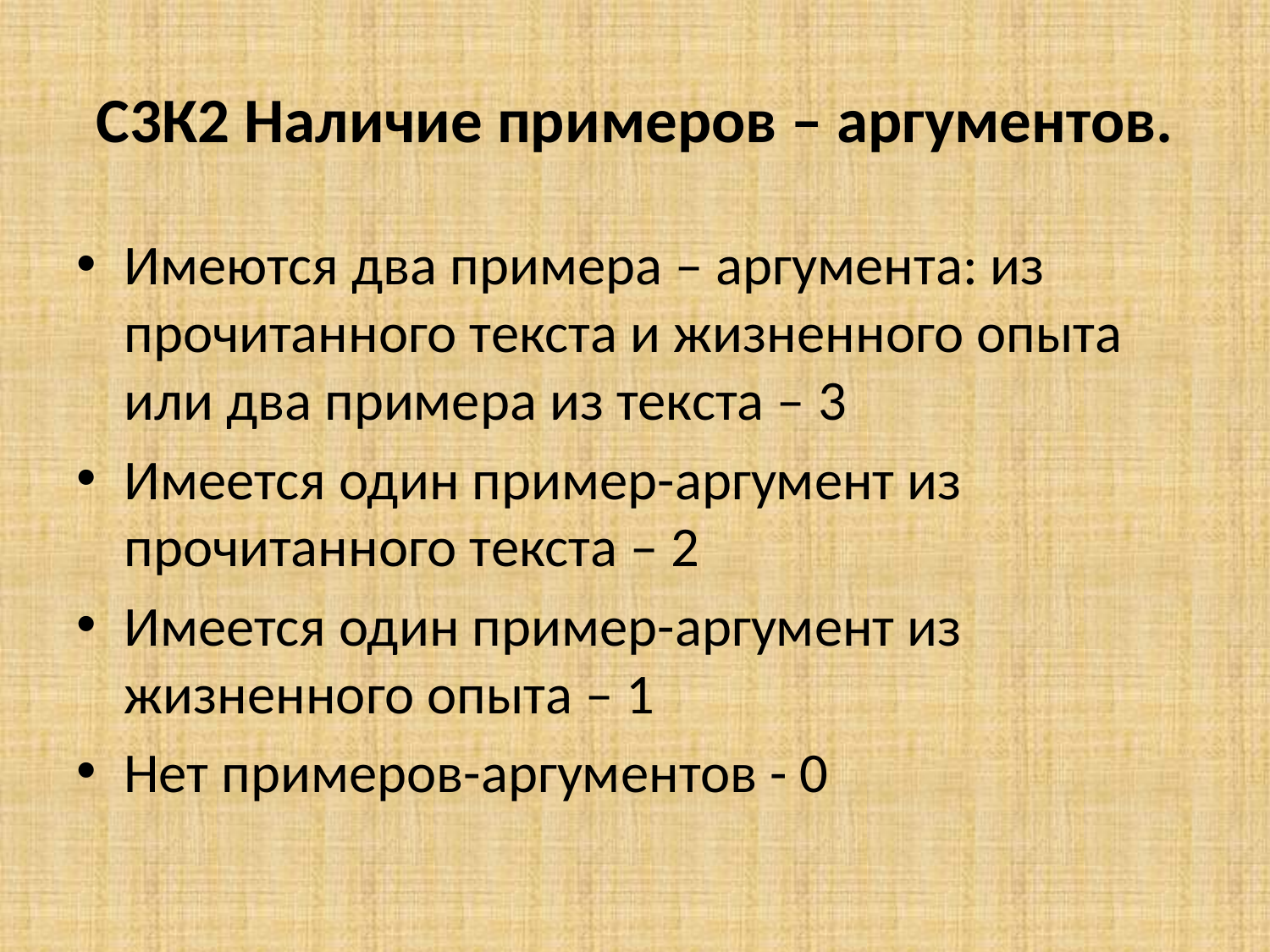

# С3К2 Наличие примеров – аргументов.
Имеются два примера – аргумента: из прочитанного текста и жизненного опыта или два примера из текста – 3
Имеется один пример-аргумент из прочитанного текста – 2
Имеется один пример-аргумент из жизненного опыта – 1
Нет примеров-аргументов - 0